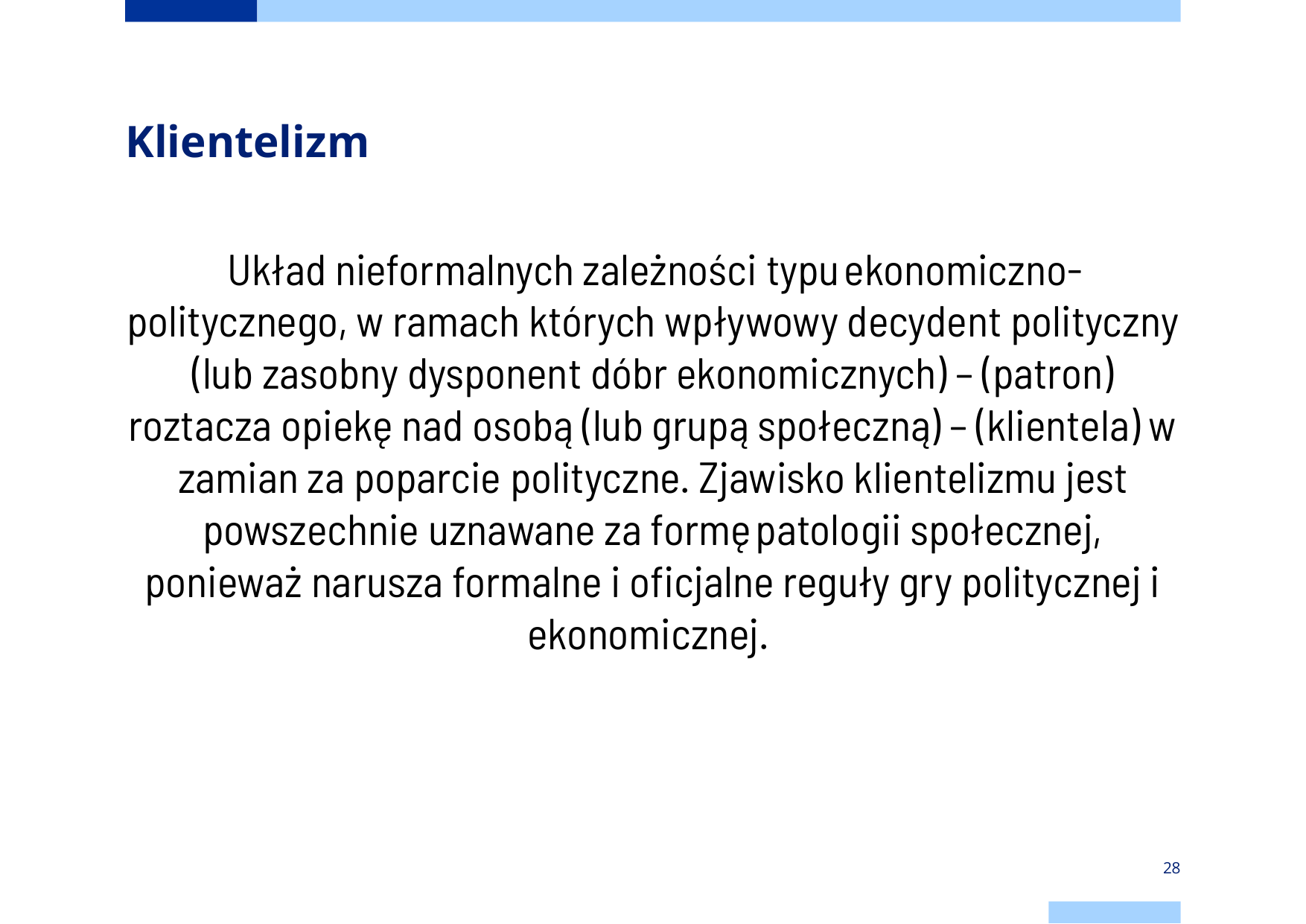

# Klientelizm
 Układ nieformalnych zależności typu ekonomiczno-politycznego, w ramach których wpływowy decydent polityczny (lub zasobny dysponent dóbr ekonomicznych) – (patron) roztacza opiekę nad osobą (lub grupą społeczną) – (klientela) w zamian za poparcie polityczne. Zjawisko klientelizmu jest powszechnie uznawane za formę patologii społecznej, ponieważ narusza formalne i oficjalne reguły gry politycznej i ekonomicznej.
28